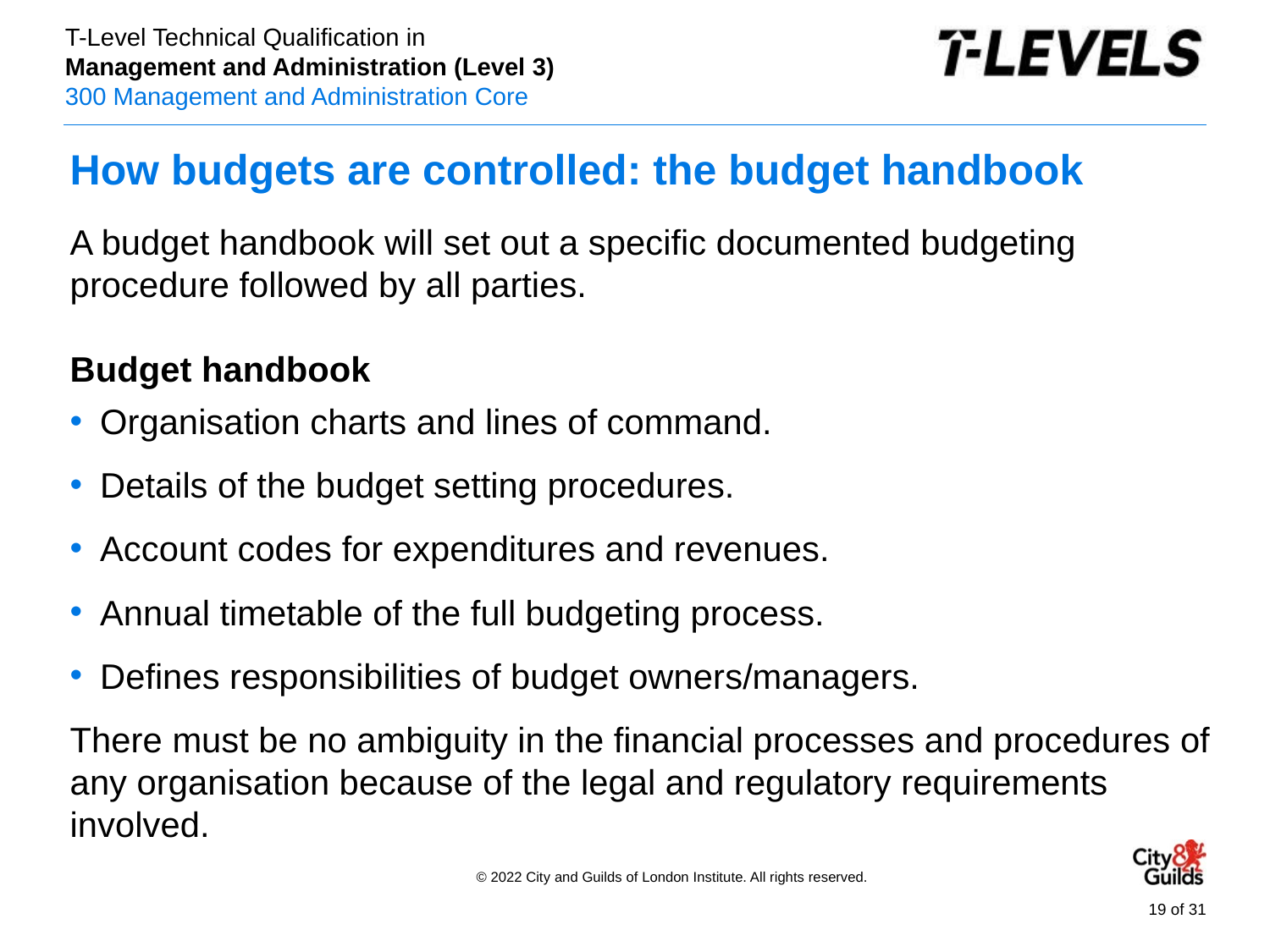

# How budgets are controlled: the budget handbook
A budget handbook will set out a specific documented budgeting procedure followed by all parties.

Budget handbook
Organisation charts and lines of command.
Details of the budget setting procedures.
Account codes for expenditures and revenues.
Annual timetable of the full budgeting process.
Defines responsibilities of budget owners/managers.
There must be no ambiguity in the financial processes and procedures of any organisation because of the legal and regulatory requirements involved.